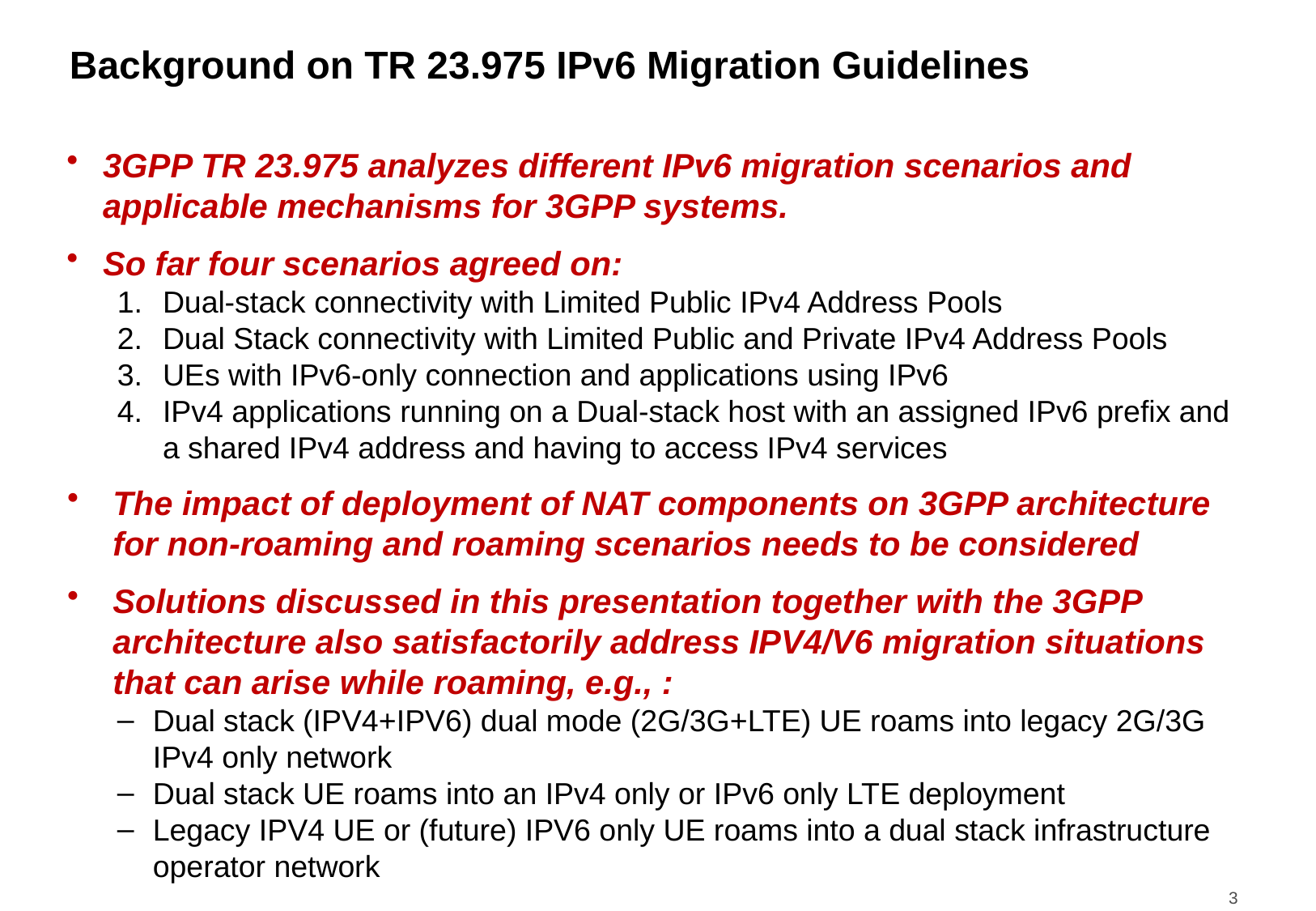

# Background on TR 23.975 IPv6 Migration Guidelines
3GPP TR 23.975 analyzes different IPv6 migration scenarios and applicable mechanisms for 3GPP systems.
So far four scenarios agreed on:
Dual-stack connectivity with Limited Public IPv4 Address Pools
Dual Stack connectivity with Limited Public and Private IPv4 Address Pools
UEs with IPv6-only connection and applications using IPv6
IPv4 applications running on a Dual-stack host with an assigned IPv6 prefix and a shared IPv4 address and having to access IPv4 services
The impact of deployment of NAT components on 3GPP architecture for non-roaming and roaming scenarios needs to be considered
Solutions discussed in this presentation together with the 3GPP architecture also satisfactorily address IPV4/V6 migration situations that can arise while roaming, e.g., :
Dual stack (IPV4+IPV6) dual mode (2G/3G+LTE) UE roams into legacy 2G/3G IPv4 only network
Dual stack UE roams into an IPv4 only or IPv6 only LTE deployment
Legacy IPV4 UE or (future) IPV6 only UE roams into a dual stack infrastructure operator network